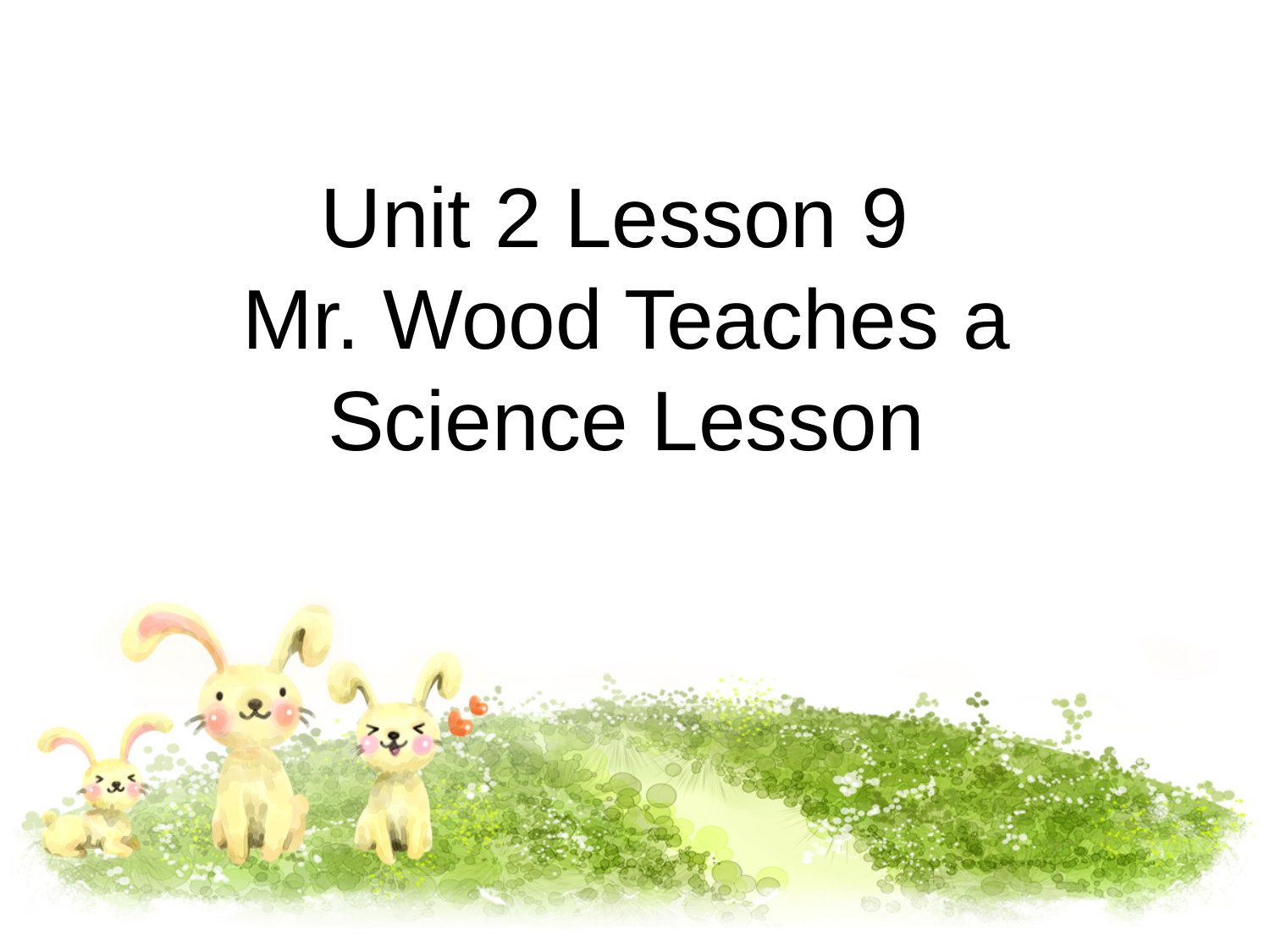

# Unit 2 Lesson 9 Mr. Wood Teaches a Science Lesson